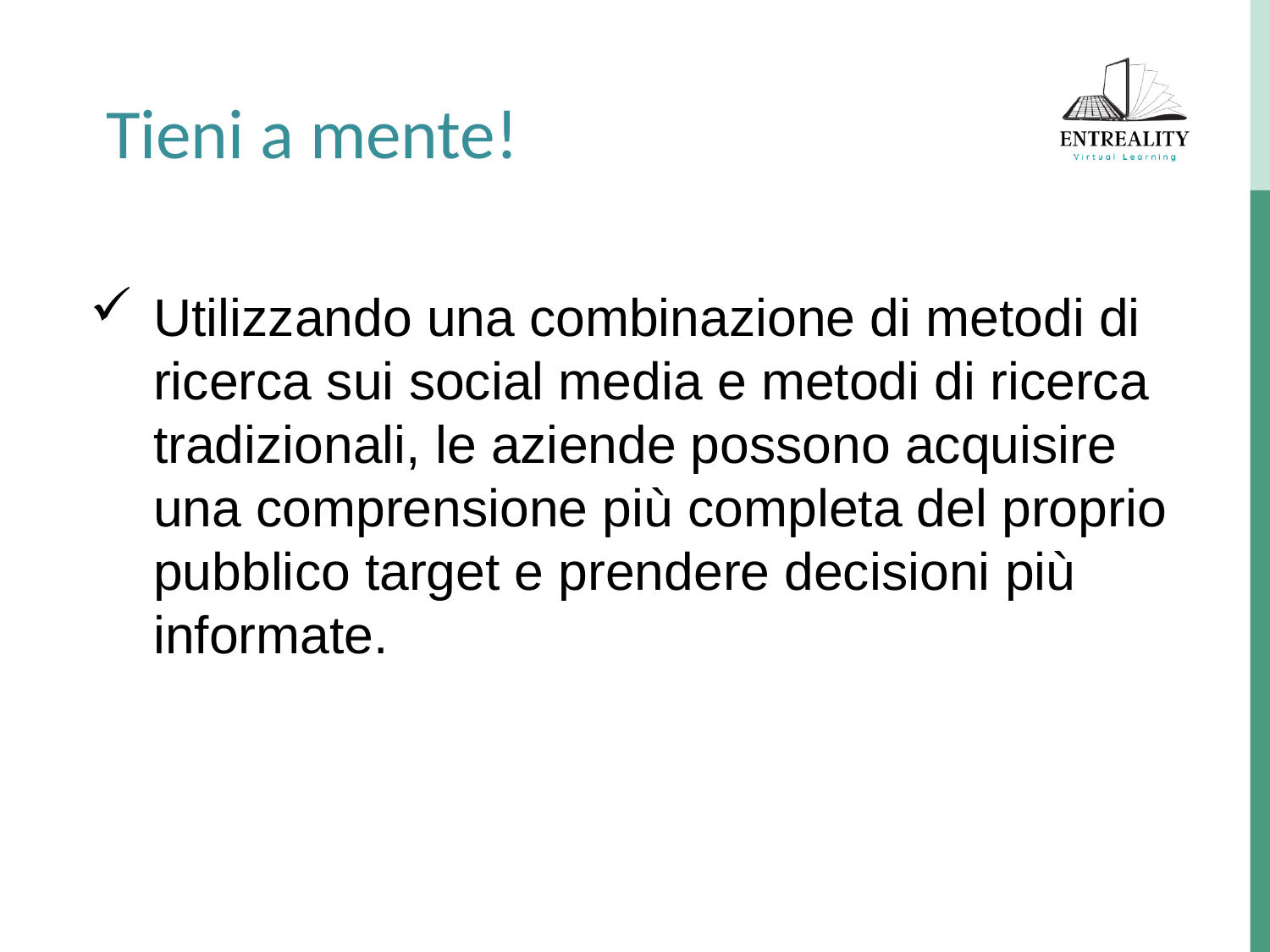

Tieni a mente!

Utilizzando una combinazione di metodi di ricerca sui social media e metodi di ricerca tradizionali, le aziende possono acquisire una comprensione più completa del proprio pubblico target e prendere decisioni più informate.